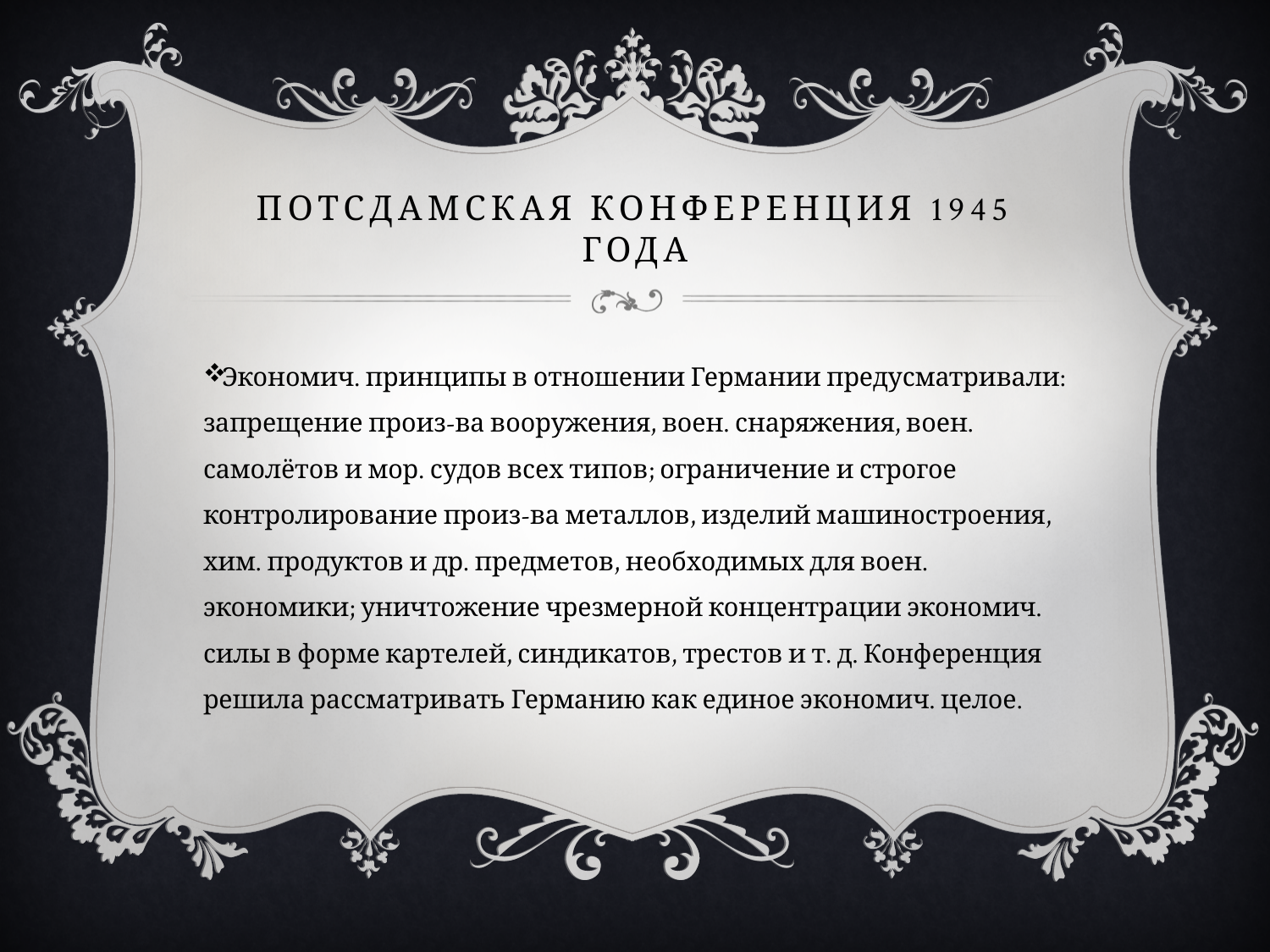

# Потсдамская конференция 1945 года
Экономич. принципы в отношении Германии предусматривали: запрещение произ-ва вооружения, воен. снаряжения, воен. самолётов и мор. судов всех типов; ограничение и строгое контролирование произ-ва металлов, изделий машиностроения, хим. продуктов и др. предметов, необходимых для воен. экономики; уничтожение чрезмерной концентрации экономич. силы в форме картелей, синдикатов, трестов и т. д. Конференция решила рассматривать Германию как единое экономич. целое.